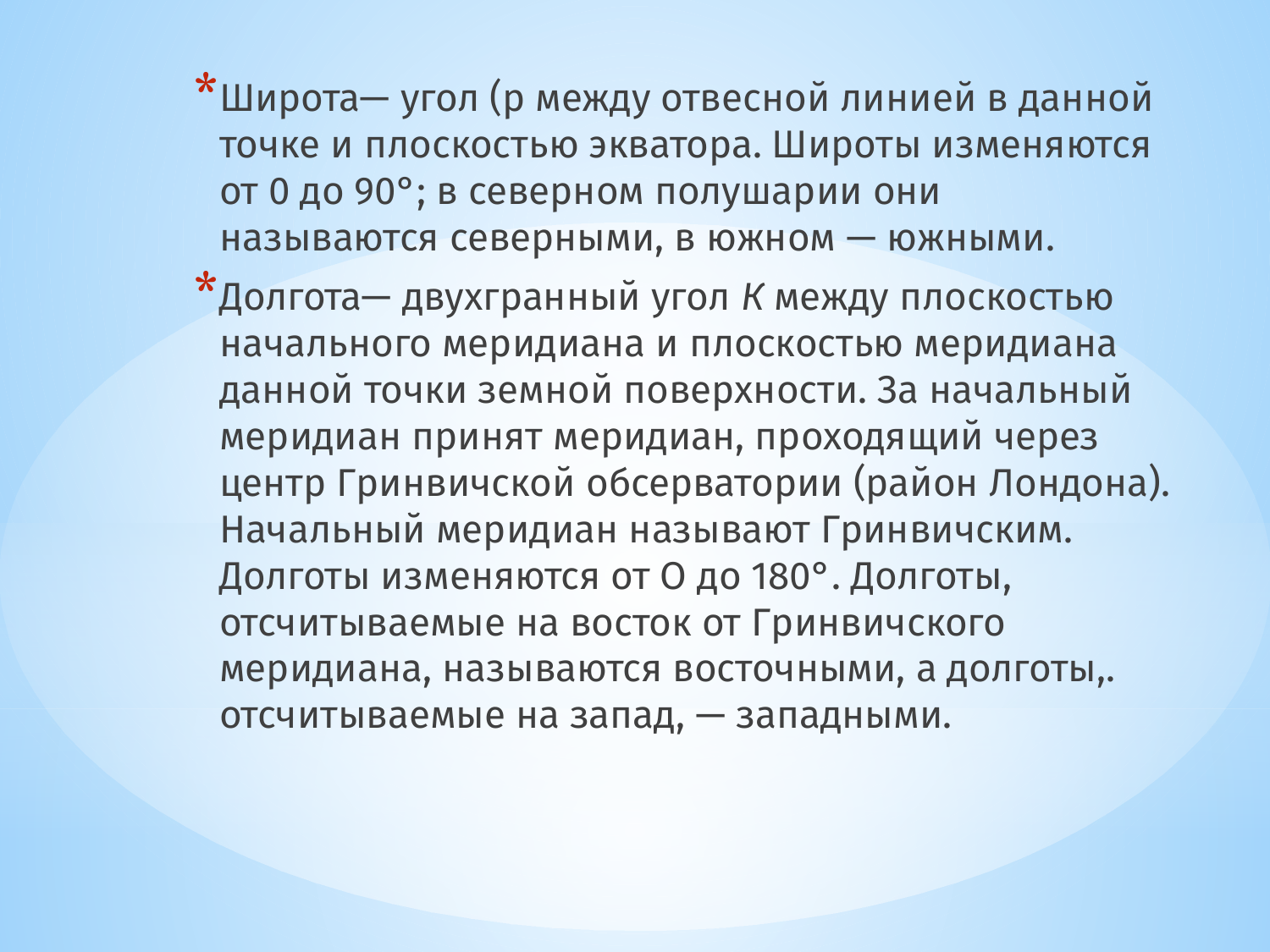

Широта— угол (р между отвесной линией в данной точке и плоскостью экватора. Широты изменяются от 0 до 90°; в северном полушарии они называются северными, в южном — южными.
Долгота— двухгранный угол К между плоскостью начального меридиана и плоскостью меридиана данной точки земной поверхности. За начальный меридиан принят меридиан, проходящий через центр Гринвичской обсерватории (район Лондона). Начальный меридиан называют Гринвичским. Долготы изменяются от О до 180°. Долготы, отсчитываемые на восток от Гринвичского меридиана, называются восточными, а долготы,. отсчитываемые на запад, — западными.